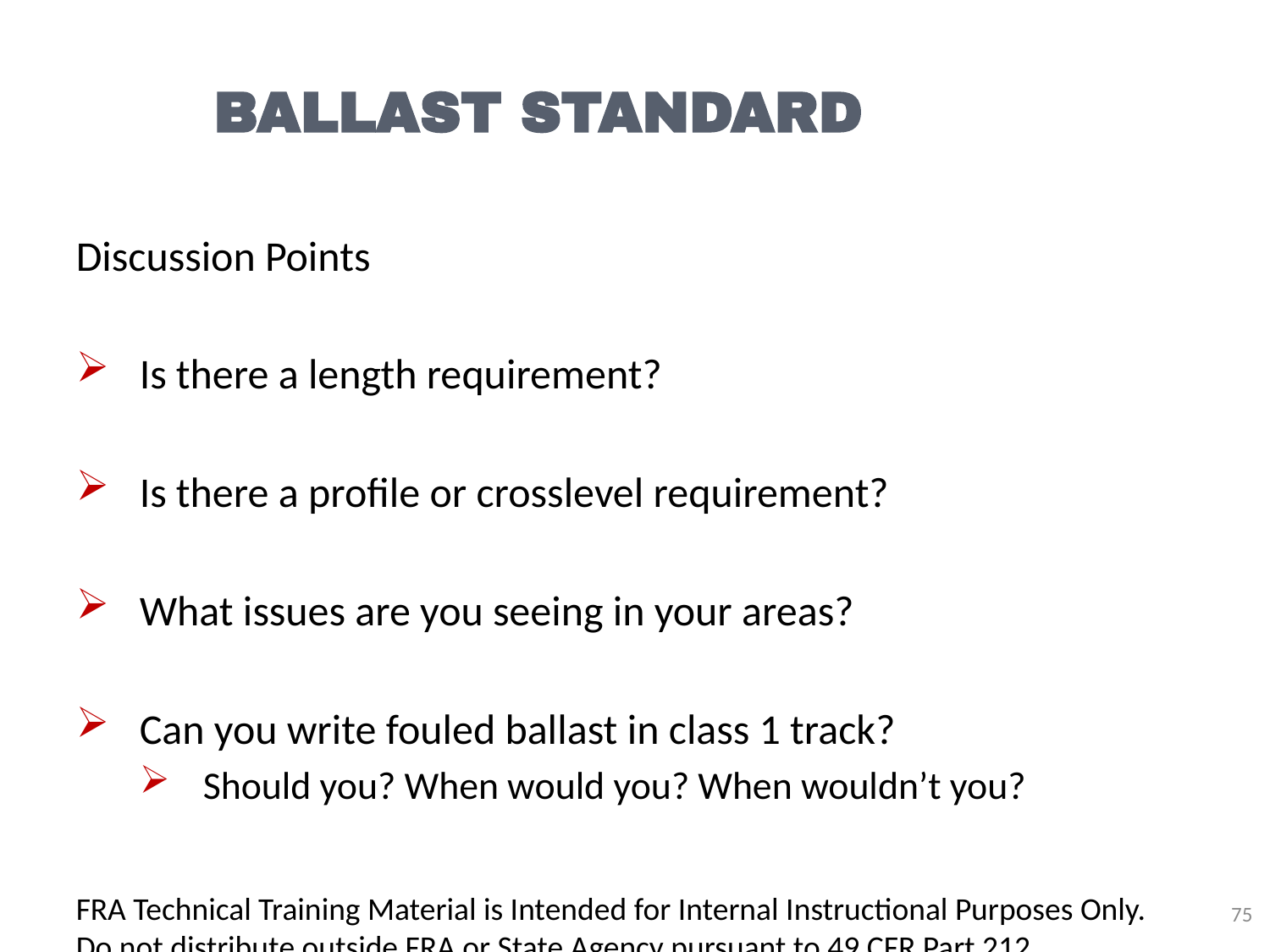

# Ballast Standard
Discussion Points

Is there a length requirement?

Is there a profile or crosslevel requirement?

What issues are you seeing in your areas?

Can you write fouled ballast in class 1 track?
Should you? When would you? When wouldn’t you?
FRA Technical Training Material is Intended for Internal Instructional Purposes Only.
Do not distribute outside FRA or State Agency pursuant to 49 CFR Part 212.
75